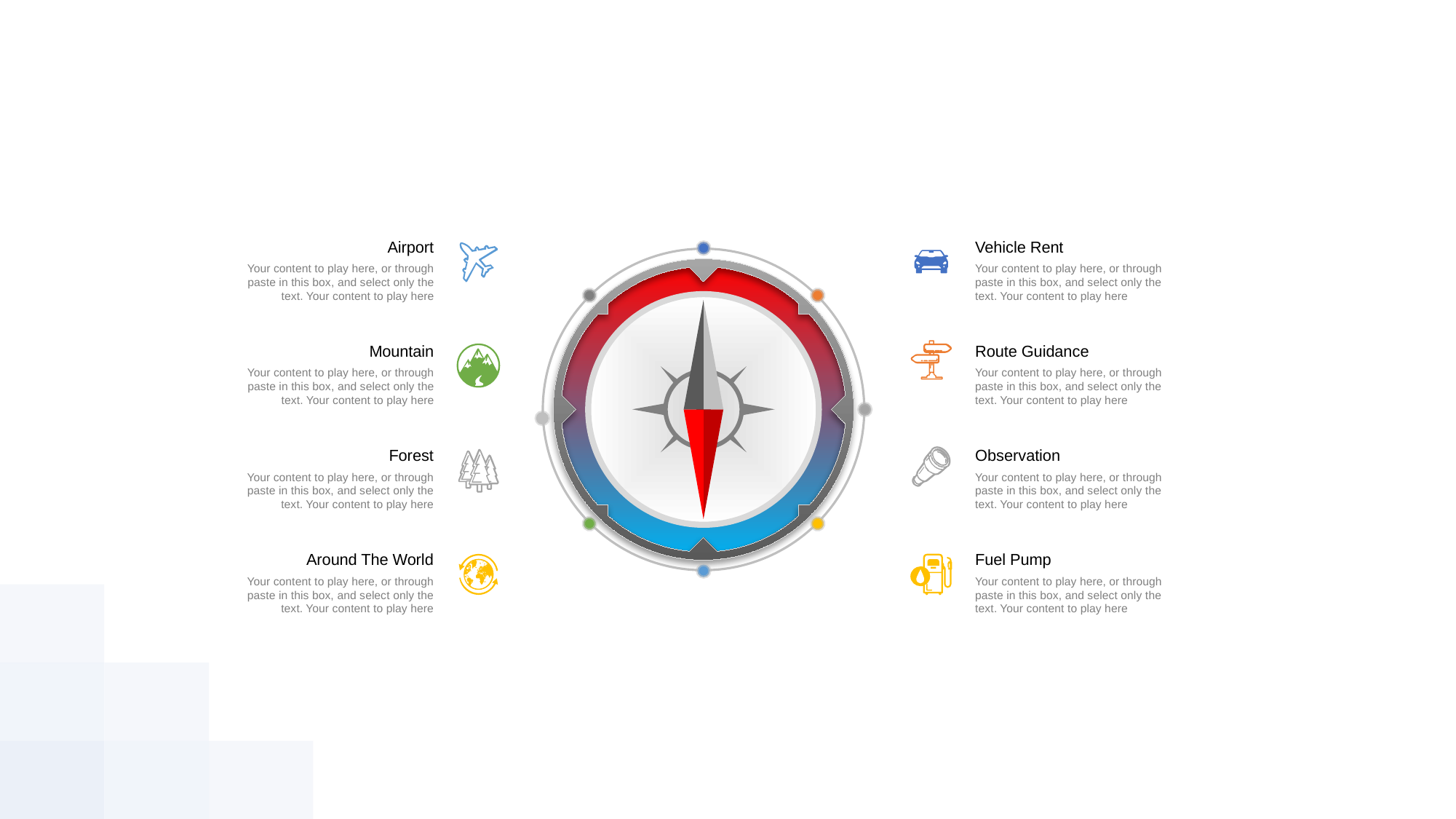

Vehicle Rent
Your content to play here, or through paste in this box, and select only the text. Your content to play here
Airport
Your content to play here, or through paste in this box, and select only the text. Your content to play here

Route Guidance
Your content to play here, or through paste in this box, and select only the text. Your content to play here
Mountain
Your content to play here, or through paste in this box, and select only the text. Your content to play here

Observation
Your content to play here, or through paste in this box, and select only the text. Your content to play here
Forest
Your content to play here, or through paste in this box, and select only the text. Your content to play here

Around The World
Your content to play here, or through paste in this box, and select only the text. Your content to play here
Fuel Pump
Your content to play here, or through paste in this box, and select only the text. Your content to play here